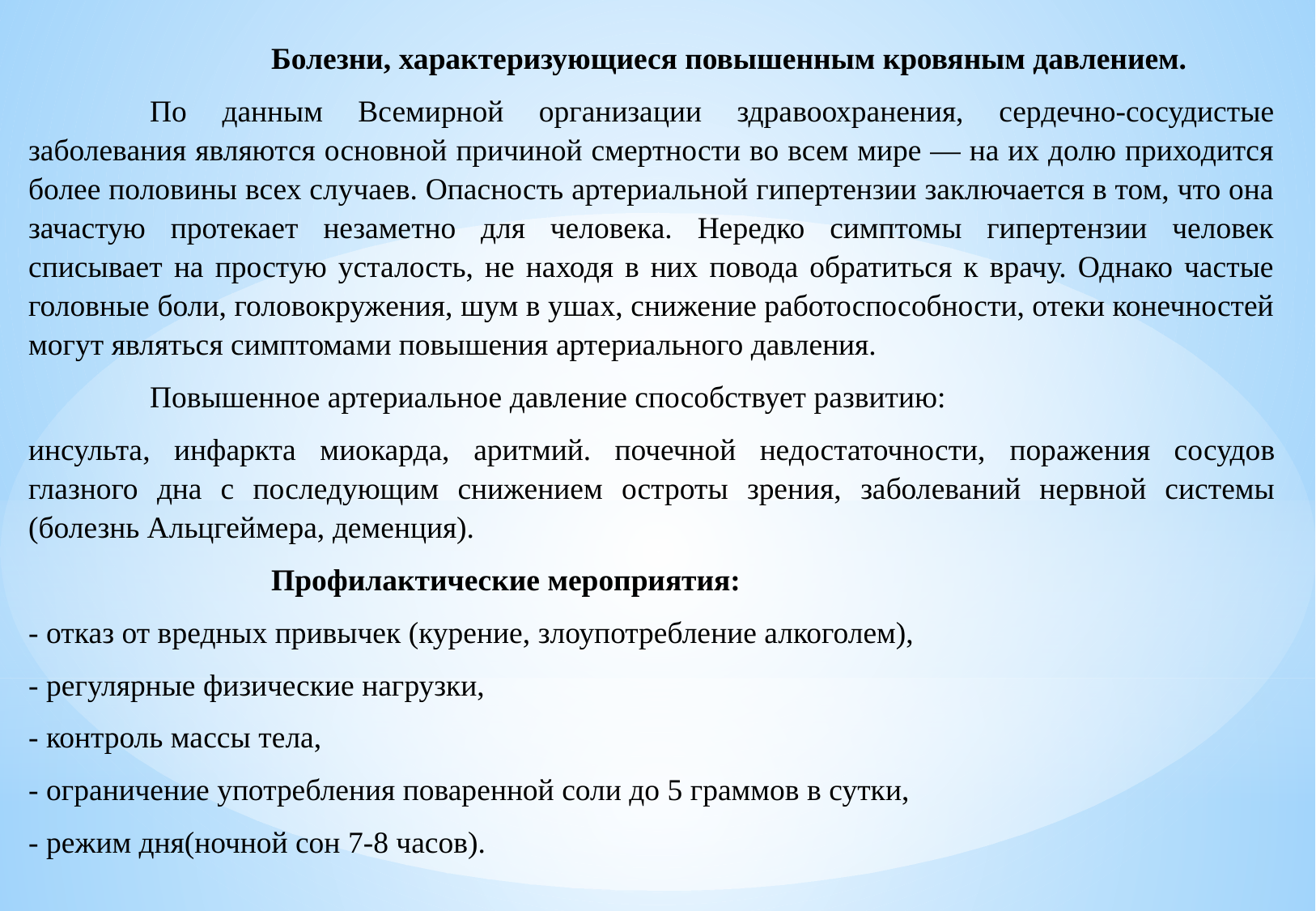

Болезни, характеризующиеся повышенным кровяным давлением.
	По данным Всемирной организации здравоохранения, сердечно-сосудистые заболевания являются основной причиной смертности во всем мире — на их долю приходится более половины всех случаев. Опасность артериальной гипертензии заключается в том, что она зачастую протекает незаметно для человека. Нередко симптомы гипертензии человек списывает на простую усталость, не находя в них повода обратиться к врачу. Однако частые головные боли, головокружения, шум в ушах, снижение работоспособности, отеки конечностей могут являться симптомами повышения артериального давления.
	Повышенное артериальное давление способствует развитию:
инсульта, инфаркта миокарда, аритмий. почечной недостаточности, поражения сосудов глазного дна с последующим снижением остроты зрения, заболеваний нервной системы (болезнь Альцгеймера, деменция).
		Профилактические мероприятия:
- отказ от вредных привычек (курение, злоупотребление алкоголем),
- регулярные физические нагрузки,
- контроль массы тела,
- ограничение употребления поваренной соли до 5 граммов в сутки,
- режим дня(ночной сон 7-8 часов).